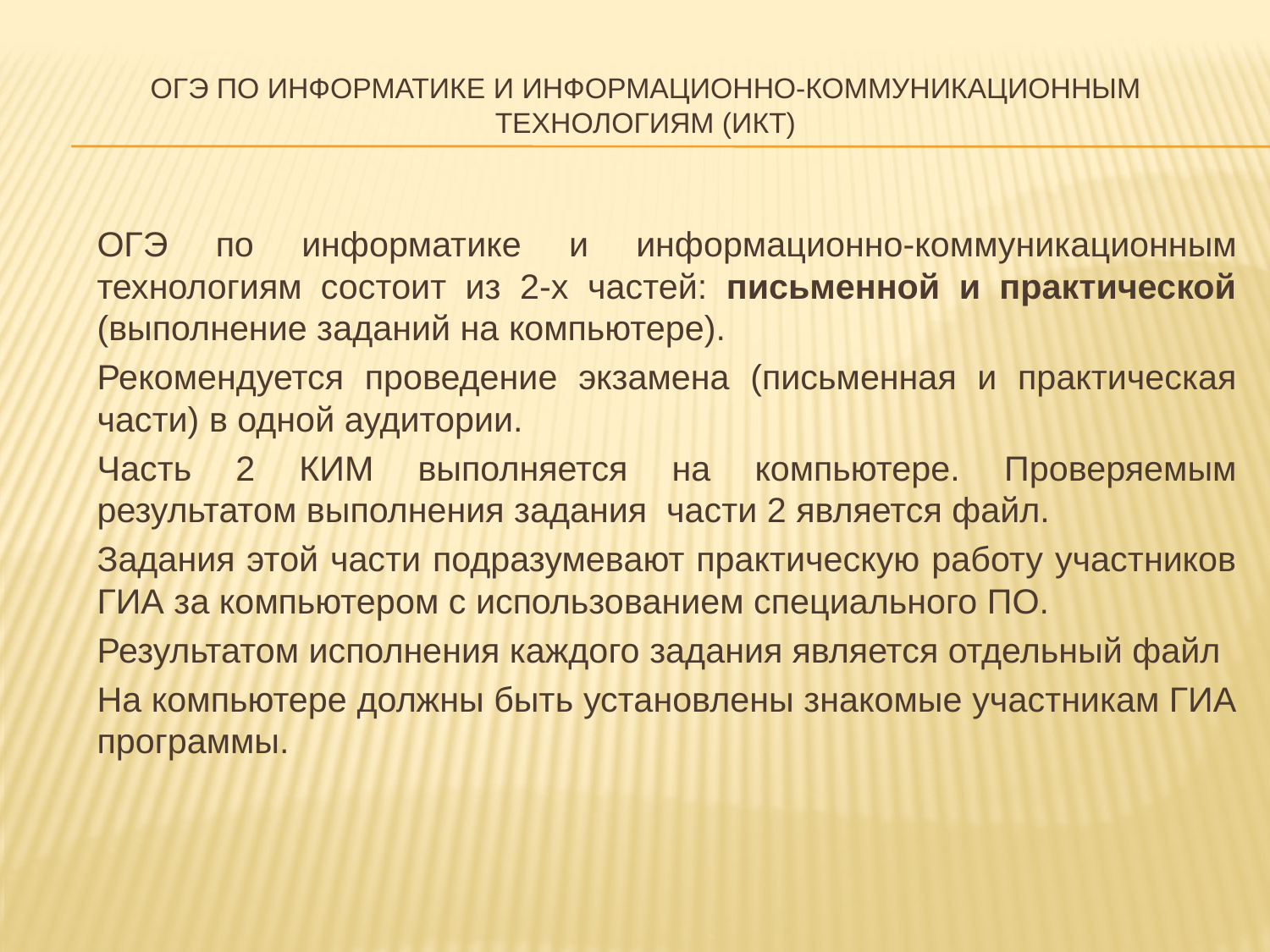

# ОГЭ по информатике и информационно-коммуникационным технологиям (ИКТ)
		ОГЭ по информатике и информационно-коммуникационным технологиям состоит из 2-х частей: письменной и практической (выполнение заданий на компьютере).
		Рекомендуется проведение экзамена (письменная и практическая части) в одной аудитории.
		Часть 2 КИМ выполняется на компьютере. Проверяемым результатом выполнения задания  части 2 является файл.
		Задания этой части подразумевают практическую работу участников ГИА за компьютером с использованием специального ПО.
		Результатом исполнения каждого задания является отдельный файл
		На компьютере должны быть установлены знакомые участникам ГИА программы.